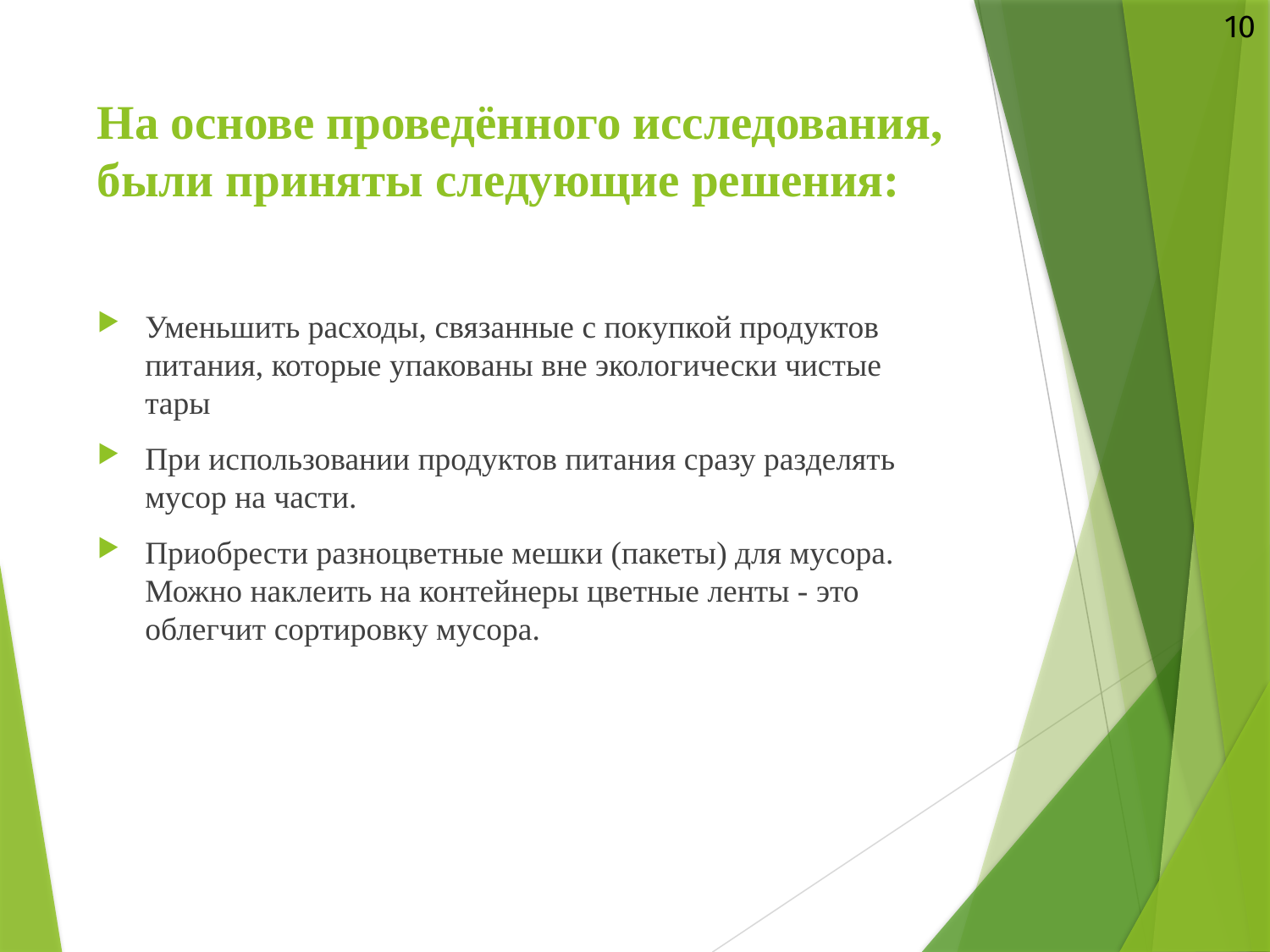

10
# На основе проведённого исследования, были приняты следующие решения:
Уменьшить расходы, связанные с покупкой продуктов питания, которые упакованы вне экологически чистые тары
При использовании продуктов питания сразу разделять мусор на части.
Приобрести разноцветные мешки (пакеты) для мусора. Можно наклеить на контейнеры цветные ленты - это облегчит сортировку мусора.